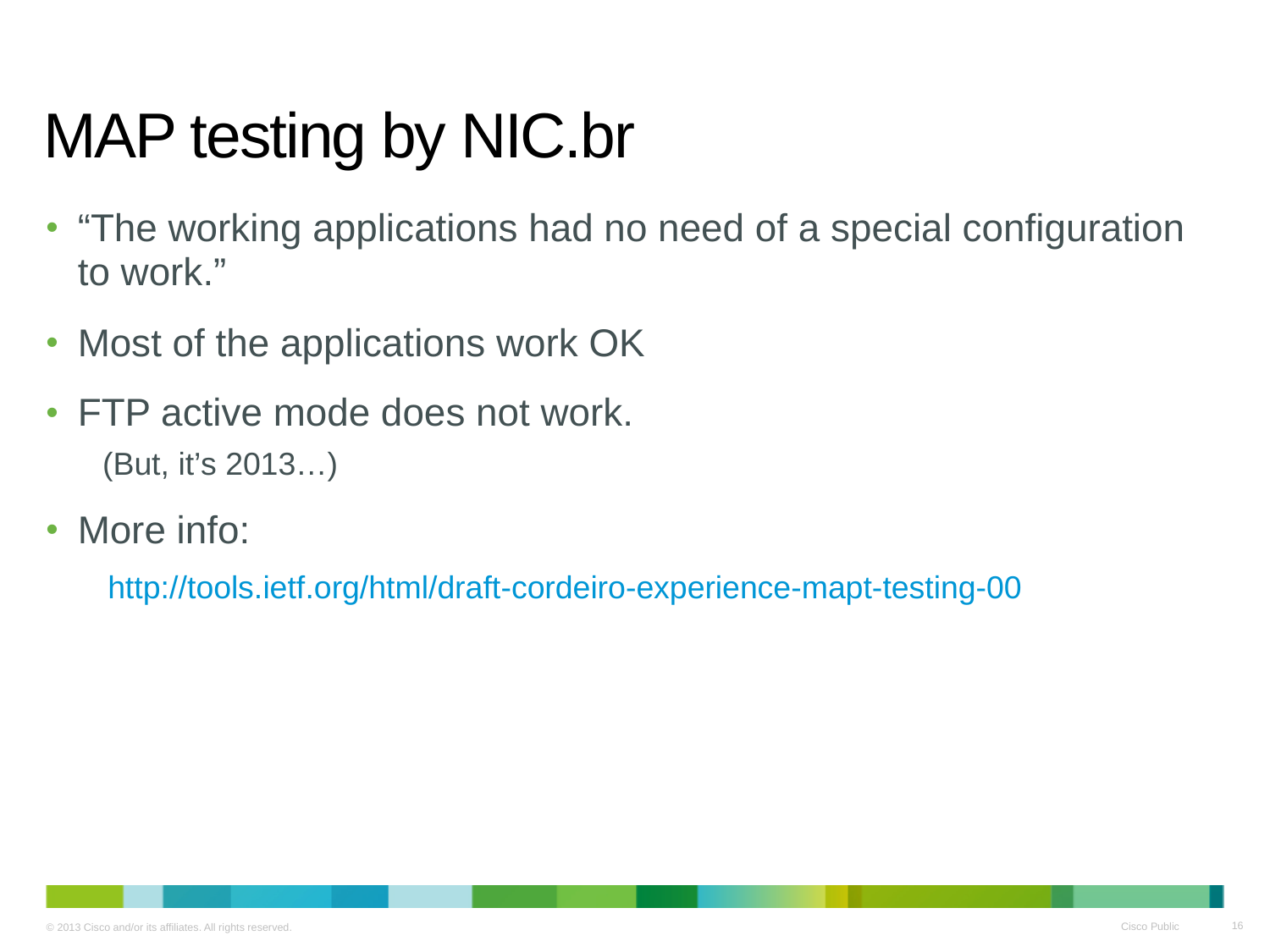

# MAP testing by NIC.br
“The working applications had no need of a special configuration to work.”
Most of the applications work OK
FTP active mode does not work.
(But, it’s 2013…)
More info:
http://tools.ietf.org/html/draft-cordeiro-experience-mapt-testing-00